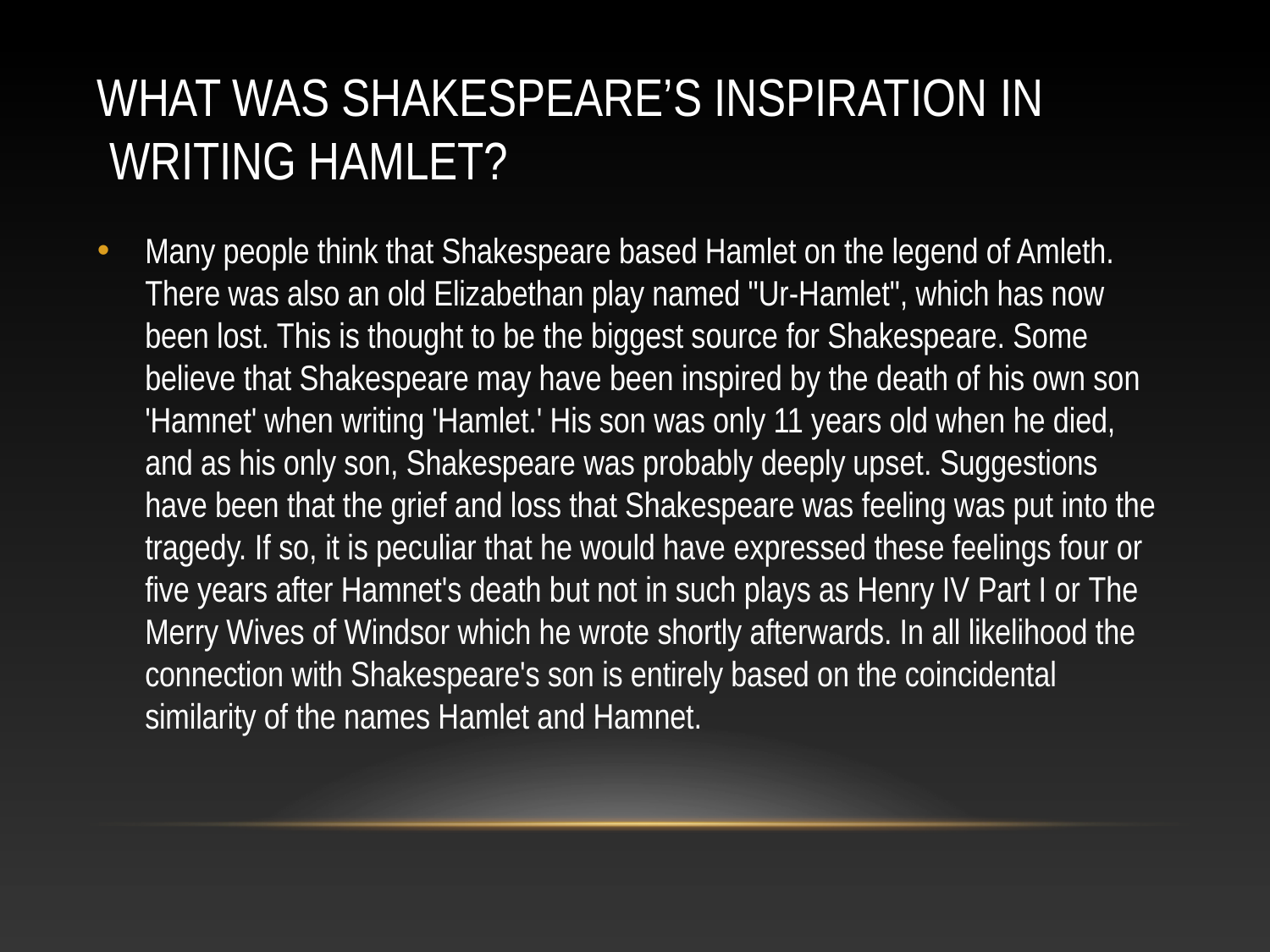

# WHAT WAS SHAKESPEARE’S INSPIRATION IN  WRITING HAMLET?
Many people think that Shakespeare based Hamlet on the legend of Amleth.  There was also an old Elizabethan play named "Ur-Hamlet", which has now  been lost. This is thought to be the biggest source for Shakespeare. Some  believe that Shakespeare may have been inspired by the death of his own son  'Hamnet' when writing 'Hamlet.' His son was only 11 years old when he died,  and as his only son, Shakespeare was probably deeply upset. Suggestions  have been that the grief and loss that Shakespeare was feeling was put into the  tragedy. If so, it is peculiar that he would have expressed these feelings four or  five years after Hamnet's death but not in such plays as Henry IV Part I or The  Merry Wives of Windsor which he wrote shortly afterwards. In all likelihood the  connection with Shakespeare's son is entirely based on the coincidental  similarity of the names Hamlet and Hamnet.